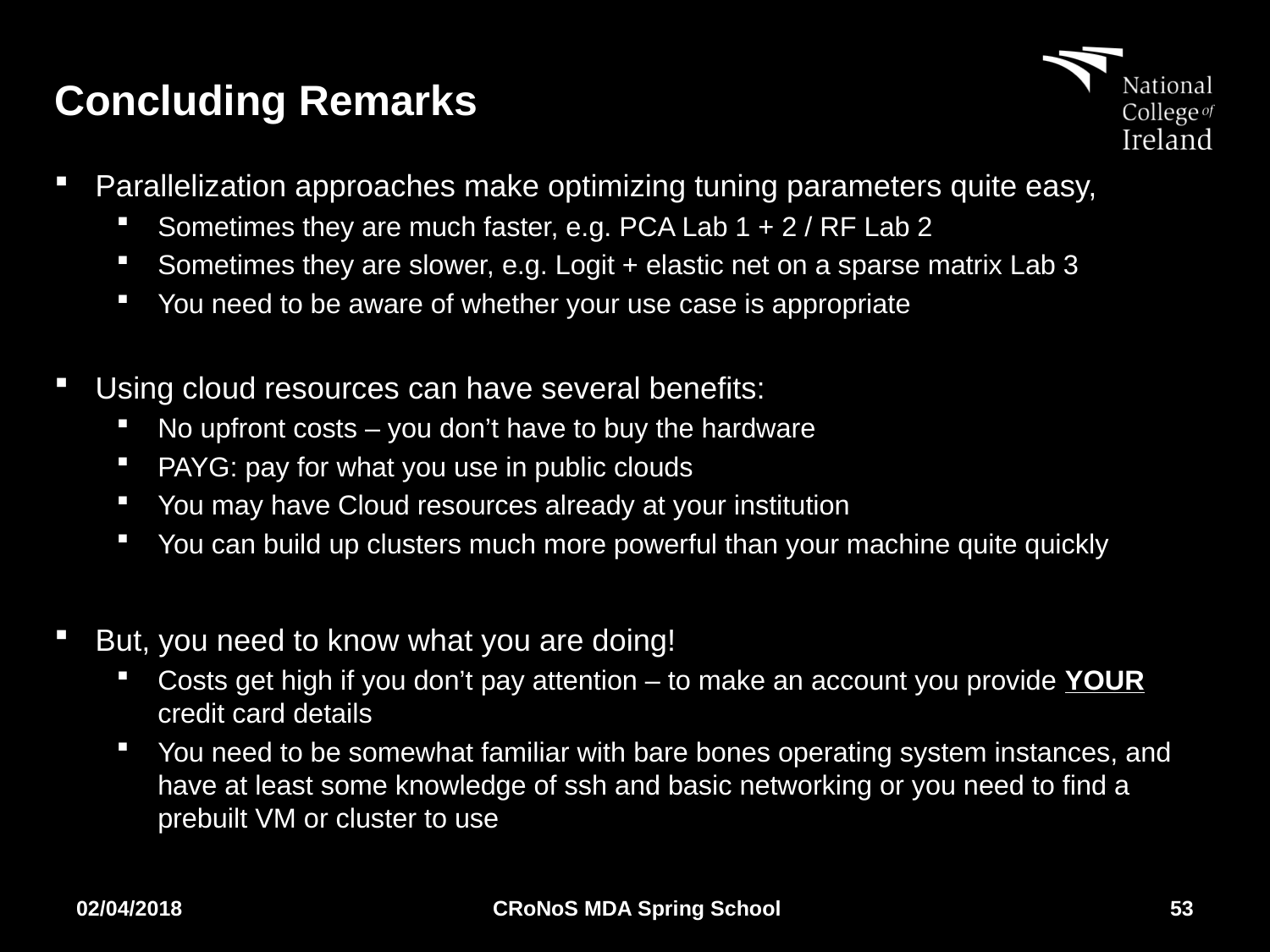

# Concluding Remarks
Parallelization approaches make optimizing tuning parameters quite easy,
Sometimes they are much faster, e.g. PCA Lab 1 + 2 / RF Lab 2
Sometimes they are slower, e.g. Logit + elastic net on a sparse matrix Lab 3
You need to be aware of whether your use case is appropriate

Using cloud resources can have several benefits:
No upfront costs – you don’t have to buy the hardware
PAYG: pay for what you use in public clouds
You may have Cloud resources already at your institution
You can build up clusters much more powerful than your machine quite quickly

But, you need to know what you are doing!
Costs get high if you don’t pay attention – to make an account you provide YOUR credit card details
You need to be somewhat familiar with bare bones operating system instances, and have at least some knowledge of ssh and basic networking or you need to find a prebuilt VM or cluster to use
02/04/2018
CRoNoS MDA Spring School
53